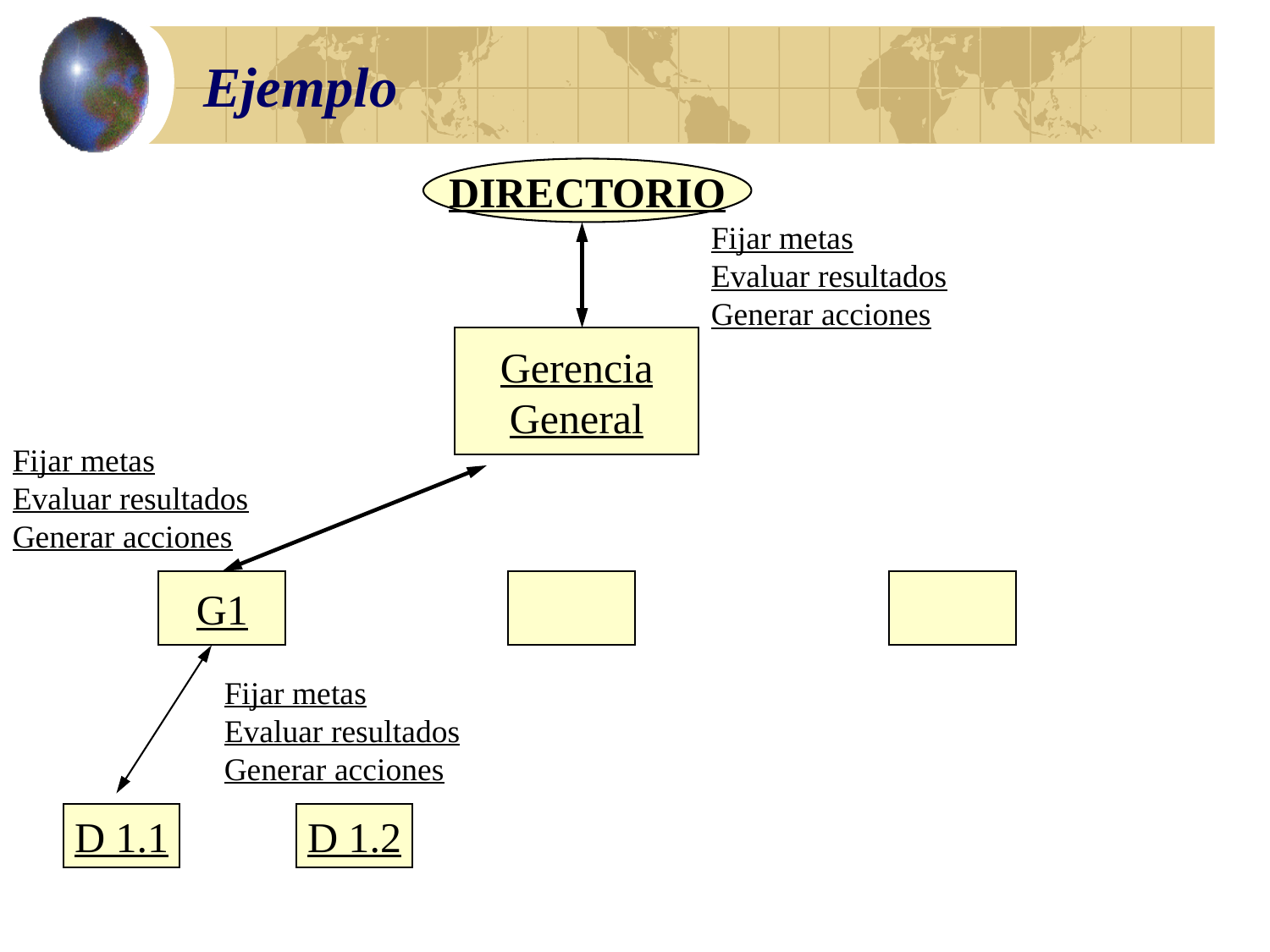

# Ejemplo
DIRECTORIO
Fijar metas
Evaluar resultados
Generar acciones

Gerencia
General
Fijar metas
Evaluar resultados
Generar acciones

G1

Fijar metas
Evaluar resultados
Generar acciones
D 1.1
D 1.2